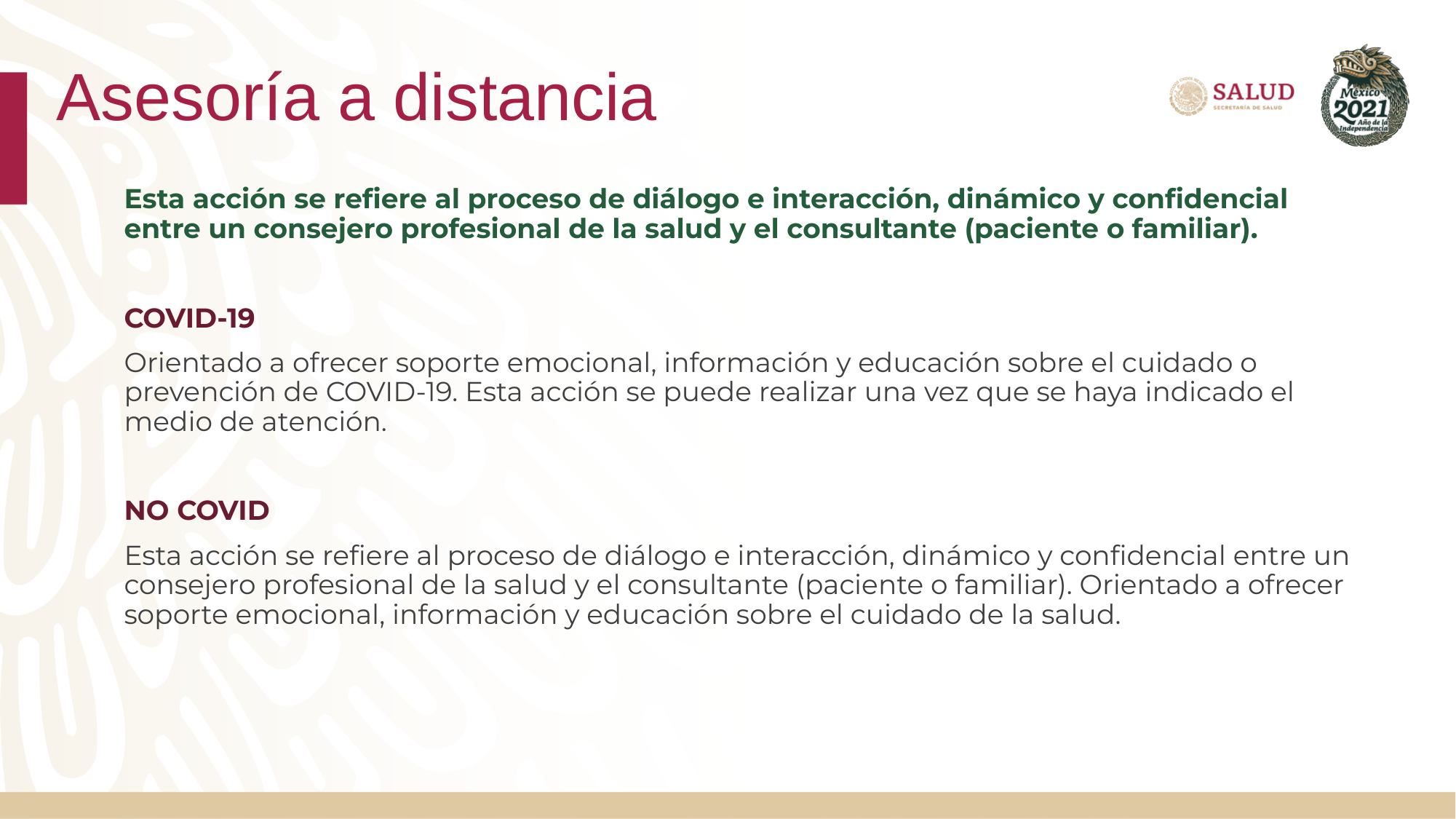

# Asesoría a distancia
Esta acción se refiere al proceso de diálogo e interacción, dinámico y confidencial entre un consejero profesional de la salud y el consultante (paciente o familiar).

COVID-19
Orientado a ofrecer soporte emocional, información y educación sobre el cuidado o prevención de COVID-19. Esta acción se puede realizar una vez que se haya indicado el medio de atención.

NO COVID
Esta acción se refiere al proceso de diálogo e interacción, dinámico y confidencial entre un consejero profesional de la salud y el consultante (paciente o familiar). Orientado a ofrecer soporte emocional, información y educación sobre el cuidado de la salud.